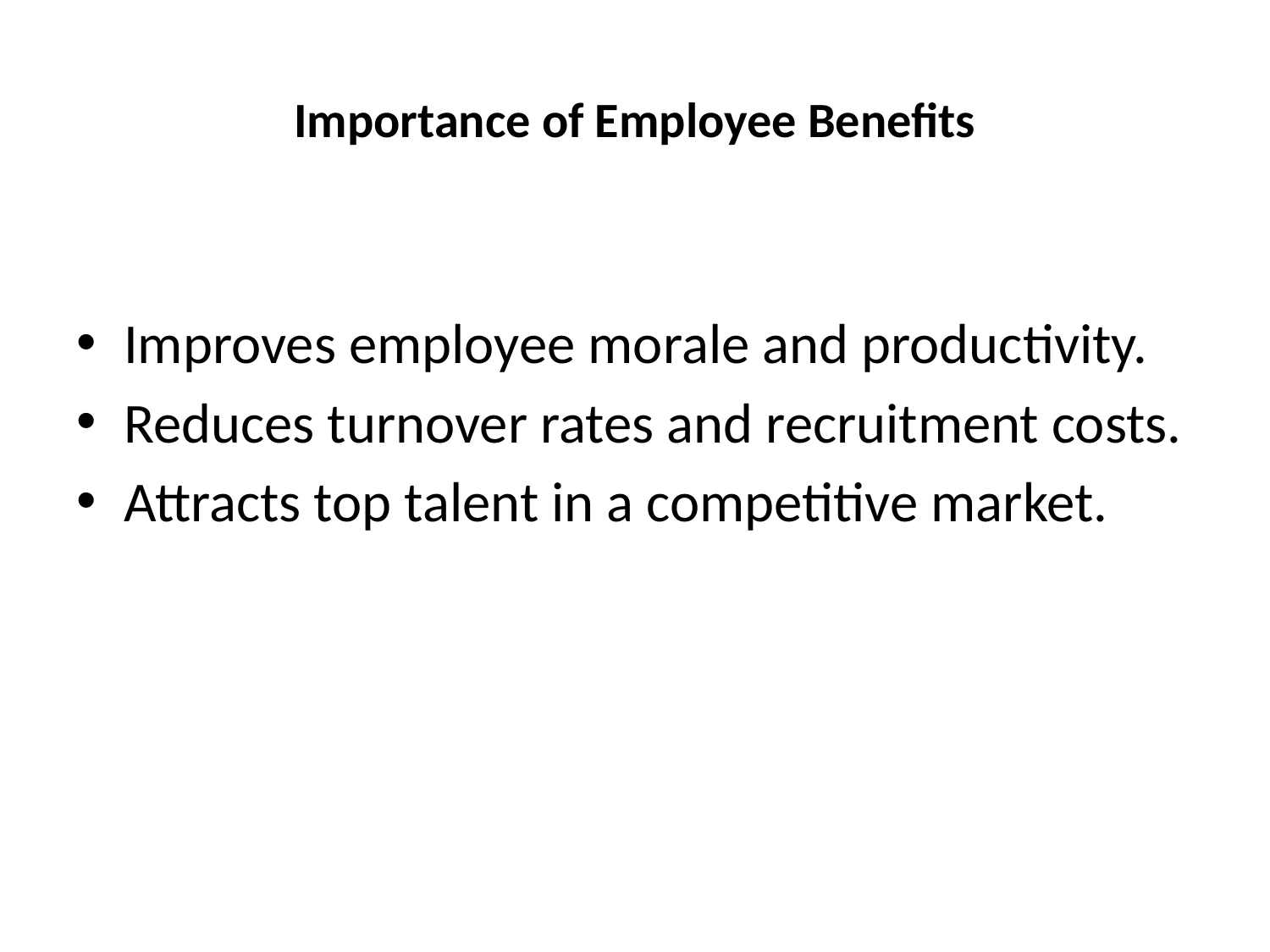

# Importance of Employee Benefits

Improves employee morale and productivity.
Reduces turnover rates and recruitment costs.
Attracts top talent in a competitive market.